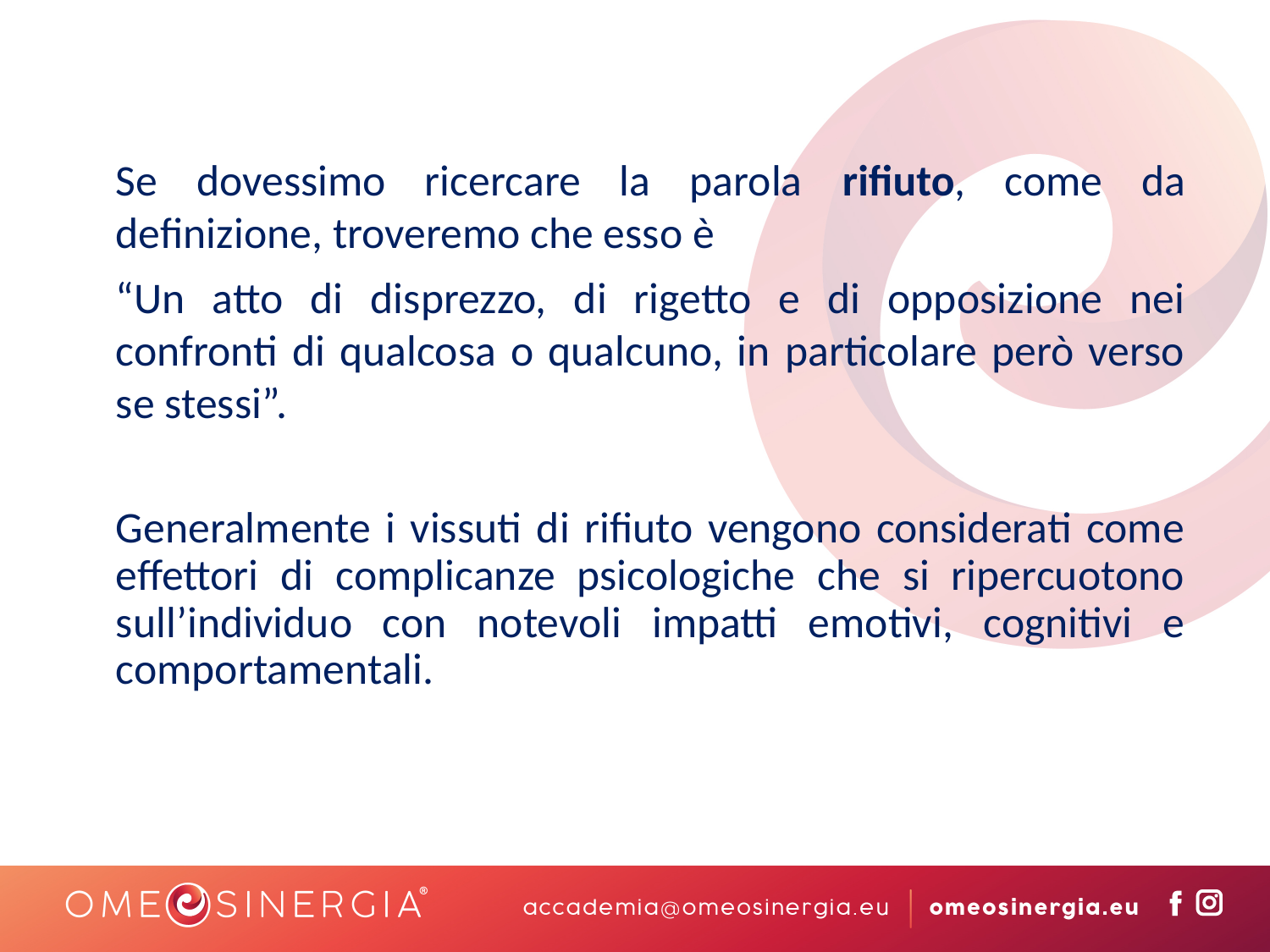

Se dovessimo ricercare la parola rifiuto, come da definizione, troveremo che esso è
“Un atto di disprezzo, di rigetto e di opposizione nei confronti di qualcosa o qualcuno, in particolare però verso se stessi”.

Generalmente i vissuti di rifiuto vengono considerati come effettori di complicanze psicologiche che si ripercuotono sull’individuo con notevoli impatti emotivi, cognitivi e comportamentali.